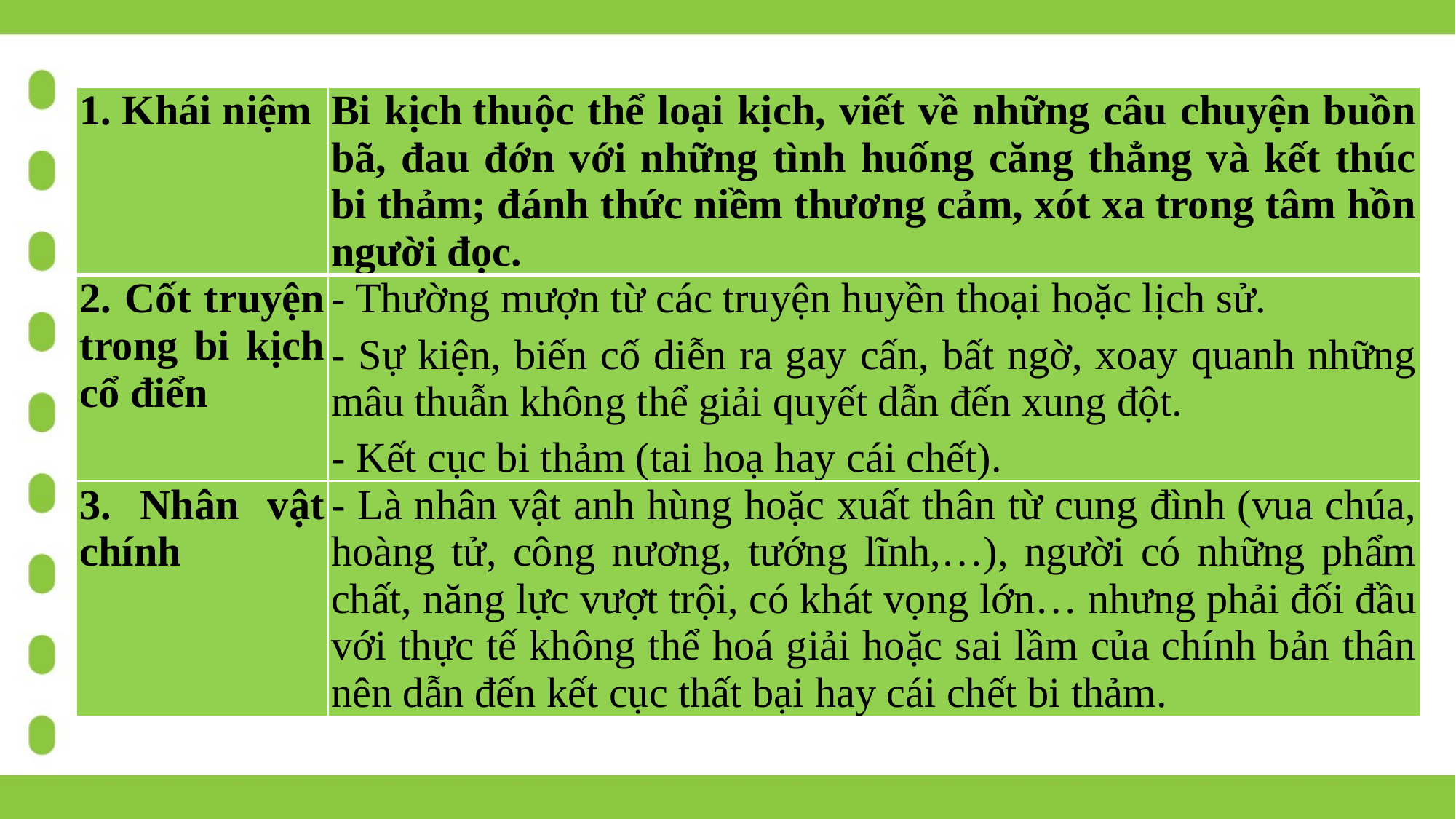

| 1. Khái niệm | Bi kịch thuộc thể loại kịch, viết về những câu chuyện buồn bã, đau đớn với những tình huống căng thẳng và kết thúc bi thảm; đánh thức niềm thương cảm, xót xa trong tâm hồn người đọc. |
| --- | --- |
| 2. Cốt truyện trong bi kịch cổ điển | - Thường mượn từ các truyện huyền thoại hoặc lịch sử. - Sự kiện, biến cố diễn ra gay cấn, bất ngờ, xoay quanh những mâu thuẫn không thể giải quyết dẫn đến xung đột. - Kết cục bi thảm (tai hoạ hay cái chết). |
| 3. Nhân vật chính | - Là nhân vật anh hùng hoặc xuất thân từ cung đình (vua chúa, hoàng tử, công nương, tướng lĩnh,…), người có những phẩm chất, năng lực vượt trội, có khát vọng lớn… nhưng phải đối đầu với thực tế không thể hoá giải hoặc sai lầm của chính bản thân nên dẫn đến kết cục thất bại hay cái chết bi thảm. |